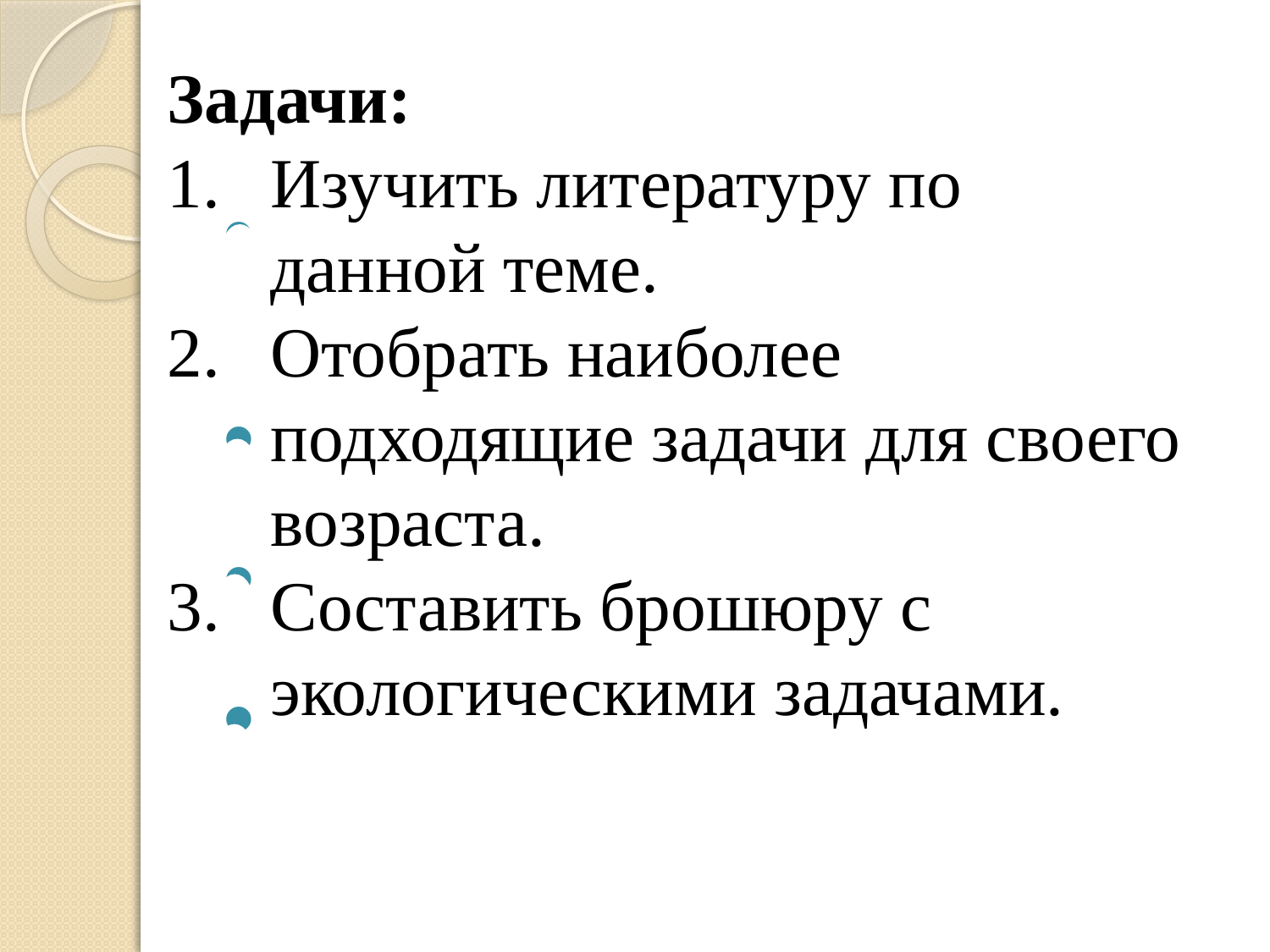

Задачи:
Изучить литературу по данной теме.
Отобрать наиболее подходящие задачи для своего возраста.
Составить брошюру с экологическими задачами.

1. Показать разнообразие бытового и строительного мусора , встречающегося на сельских свалках.
2. Показать влияние мусора на окружающую среду.
3. Определить проблемы утилизации мусора.
4. Привлечь внимание к данной проблеме как можно больше людей.